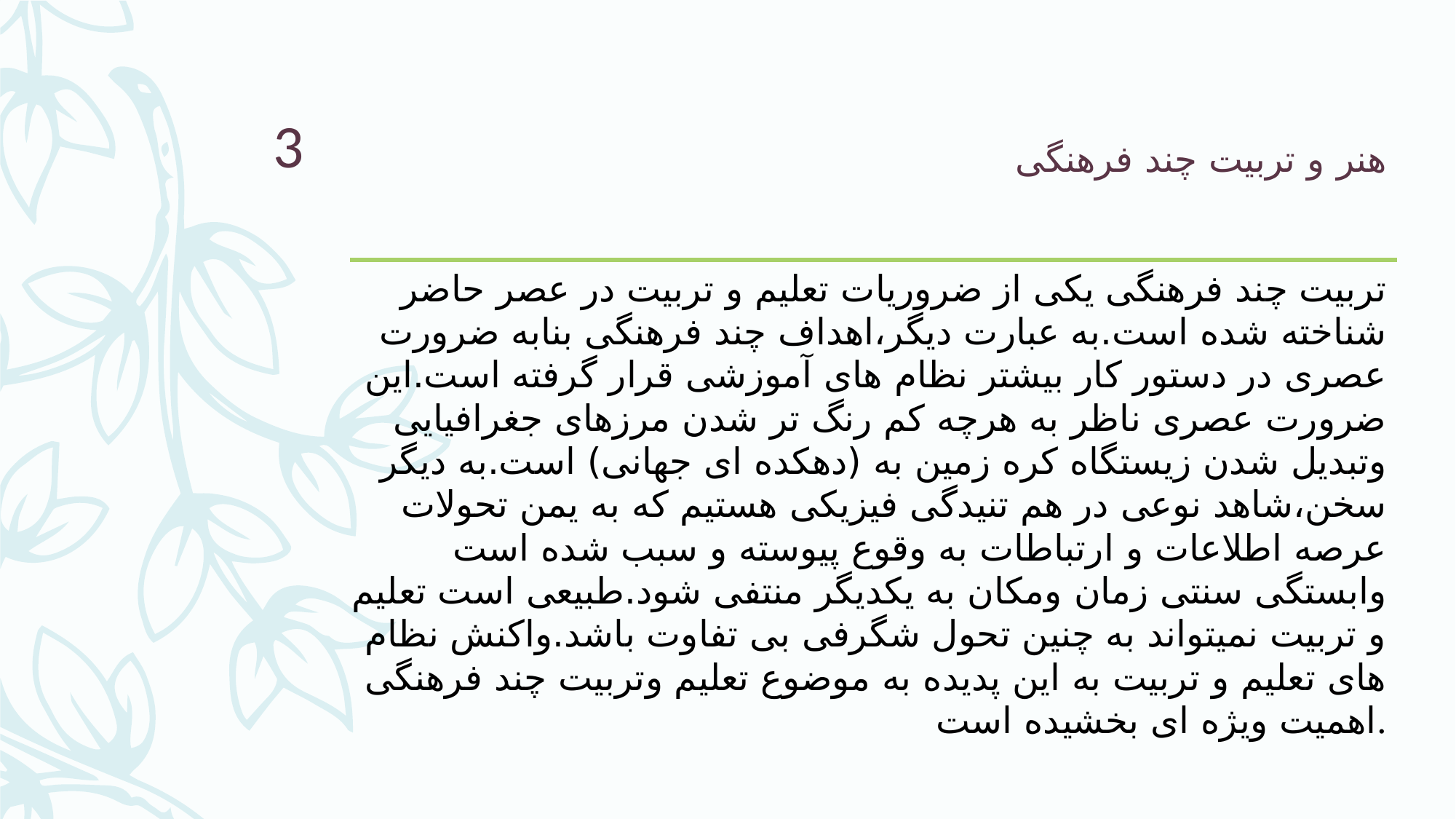

3
# هنر و تربیت چند فرهنگی تربیت چند فرهنگی یکی از ضروریات تعلیم و تربیت در عصر حاضر شناخته شده است.به عبارت دیگر،اهداف چند فرهنگی بنابه ضرورت عصری در دستور کار بیشتر نظام های آموزشی قرار گرفته است.این ضرورت عصری ناظر به هرچه کم رنگ تر شدن مرزهای جغرافیایی وتبدیل شدن زیستگاه کره زمین به (دهکده ای جهانی) است.به دیگر سخن،شاهد نوعی در هم تنیدگی فیزیکی هستیم که به یمن تحولات عرصه اطلاعات و ارتباطات به وقوع پیوسته و سبب شده است وابستگی سنتی زمان ومکان به یکدیگر منتفی شود.طبیعی است تعلیم و تربیت نمیتواند به چنین تحول شگرفی بی تفاوت باشد.واکنش نظام های تعلیم و تربیت به این پدیده به موضوع تعلیم وتربیت چند فرهنگی اهمیت ویژه ای بخشیده است.